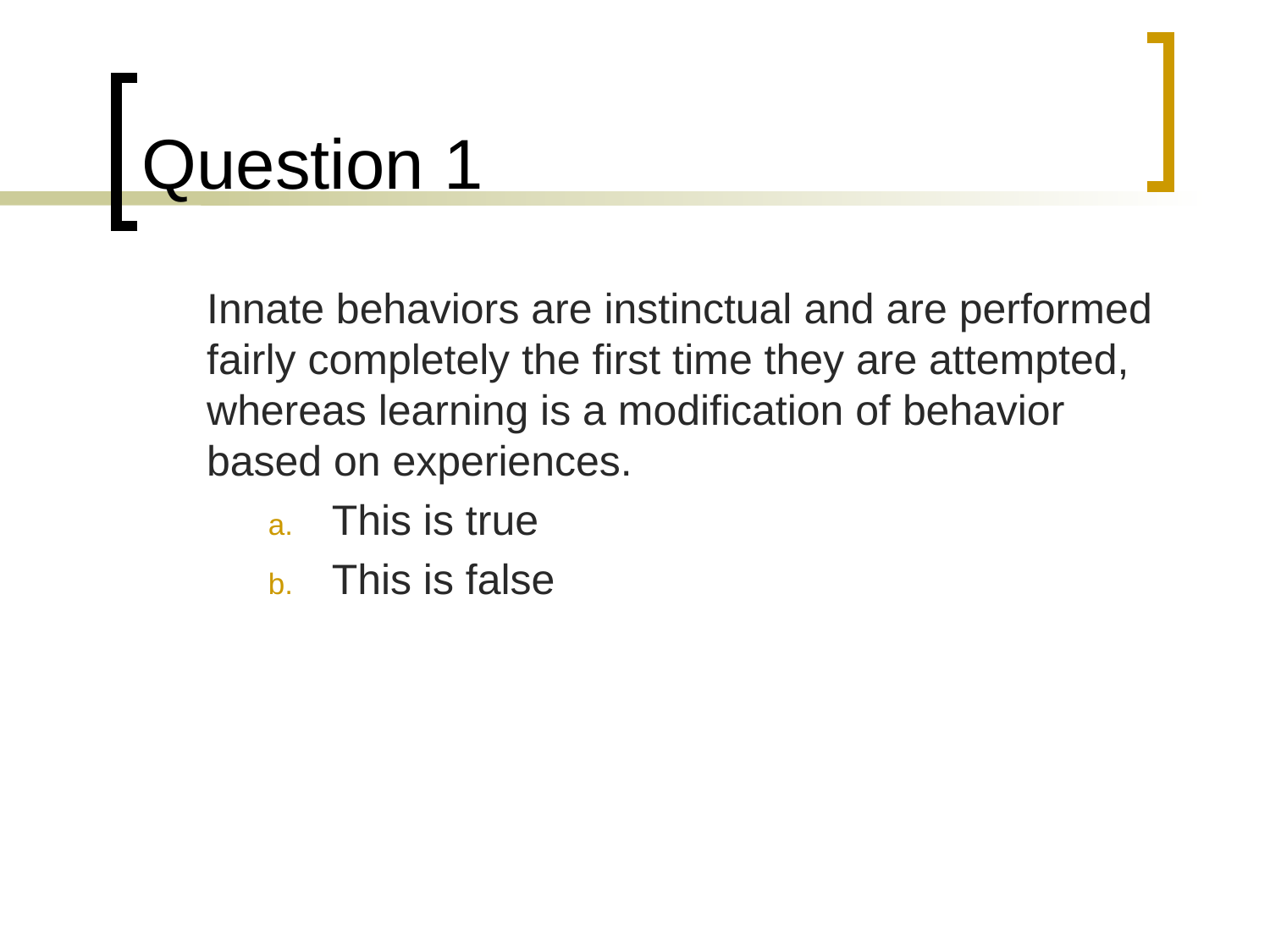

# Question 1
	Innate behaviors are instinctual and are performed fairly completely the first time they are attempted, whereas learning is a modification of behavior based on experiences.
This is true
This is false